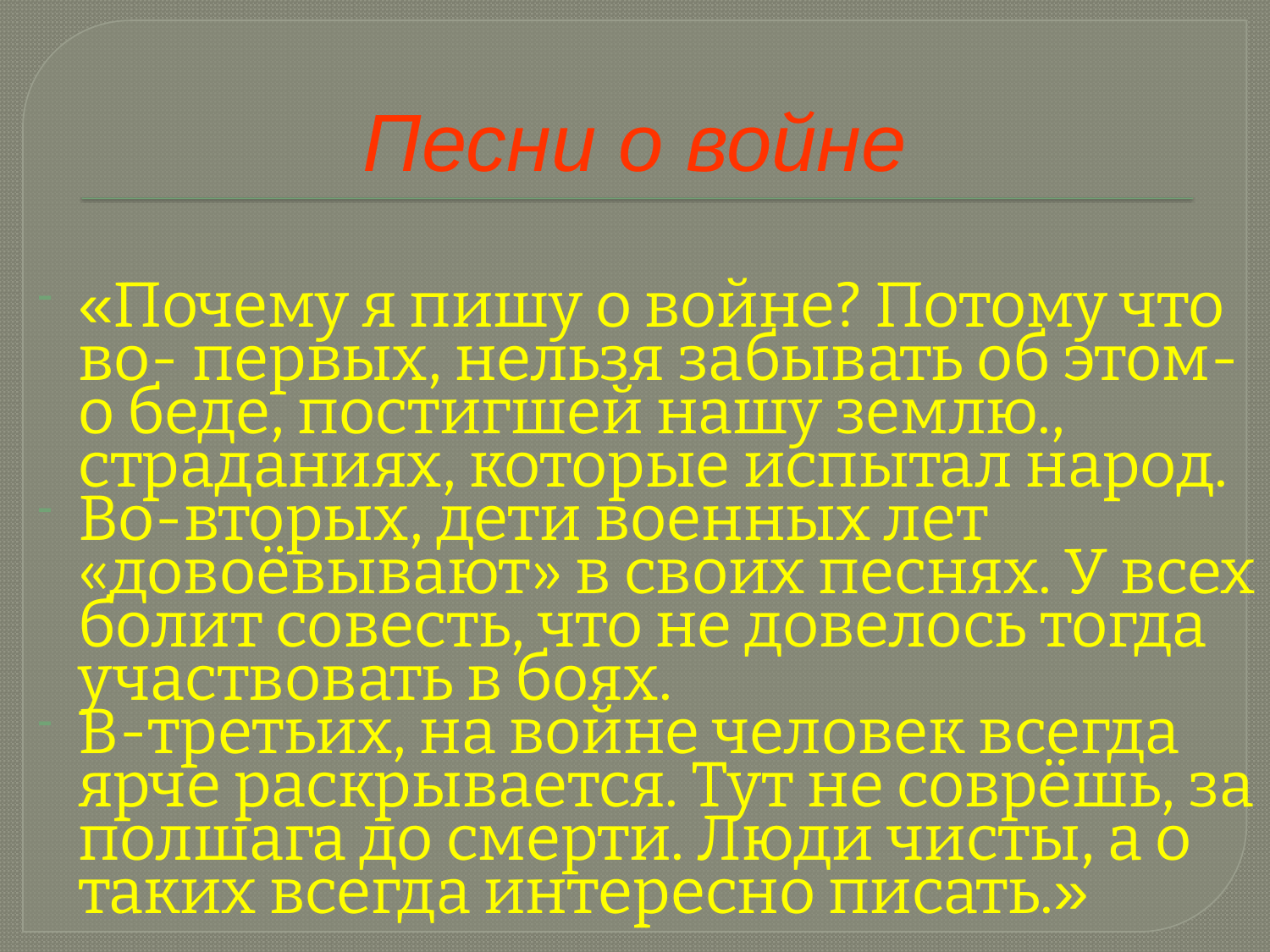

Песни о войне

«Почему я пишу о войне? Потому что во- первых, нельзя забывать об этом- о беде, постигшей нашу землю., страданиях, которые испытал народ.
Во-вторых, дети военных лет «довоёвывают» в своих песнях. У всех болит совесть, что не довелось тогда участвовать в боях.
В-третьих, на войне человек всегда ярче раскрывается. Тут не соврёшь, за полшага до смерти. Люди чисты, а о таких всегда интересно писать.»